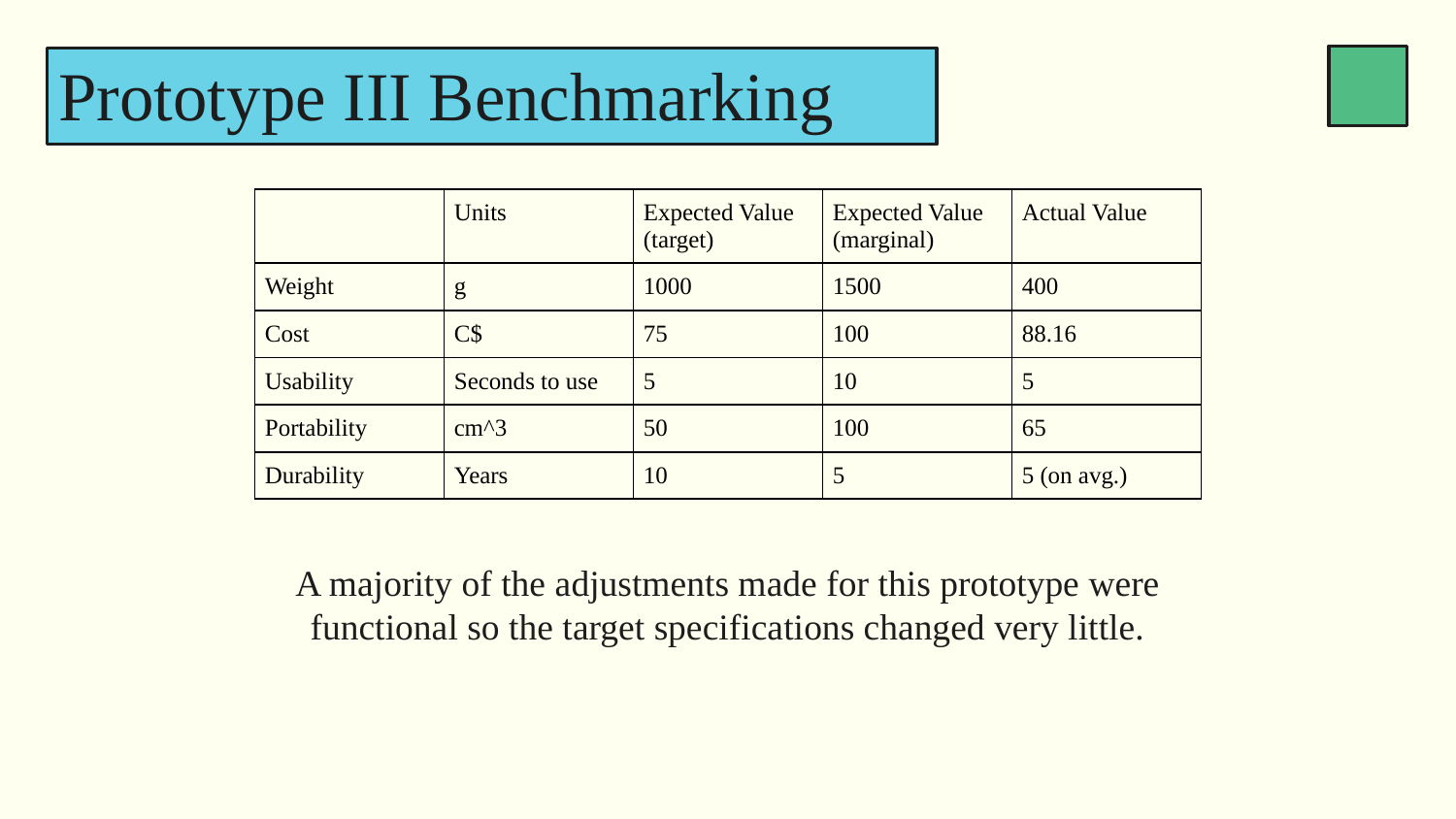

# Prototype III Benchmarking
|  | Units | Expected Value (target) | Expected Value (marginal) | Actual Value |
| --- | --- | --- | --- | --- |
| Weight | g | 1000 | 1500 | 400 |
| Cost | C$ | 75 | 100 | 88.16 |
| Usability | Seconds to use | 5 | 10 | 5 |
| Portability | cm^3 | 50 | 100 | 65 |
| Durability | Years | 10 | 5 | 5 (on avg.) |
A majority of the adjustments made for this prototype were functional so the target specifications changed very little.